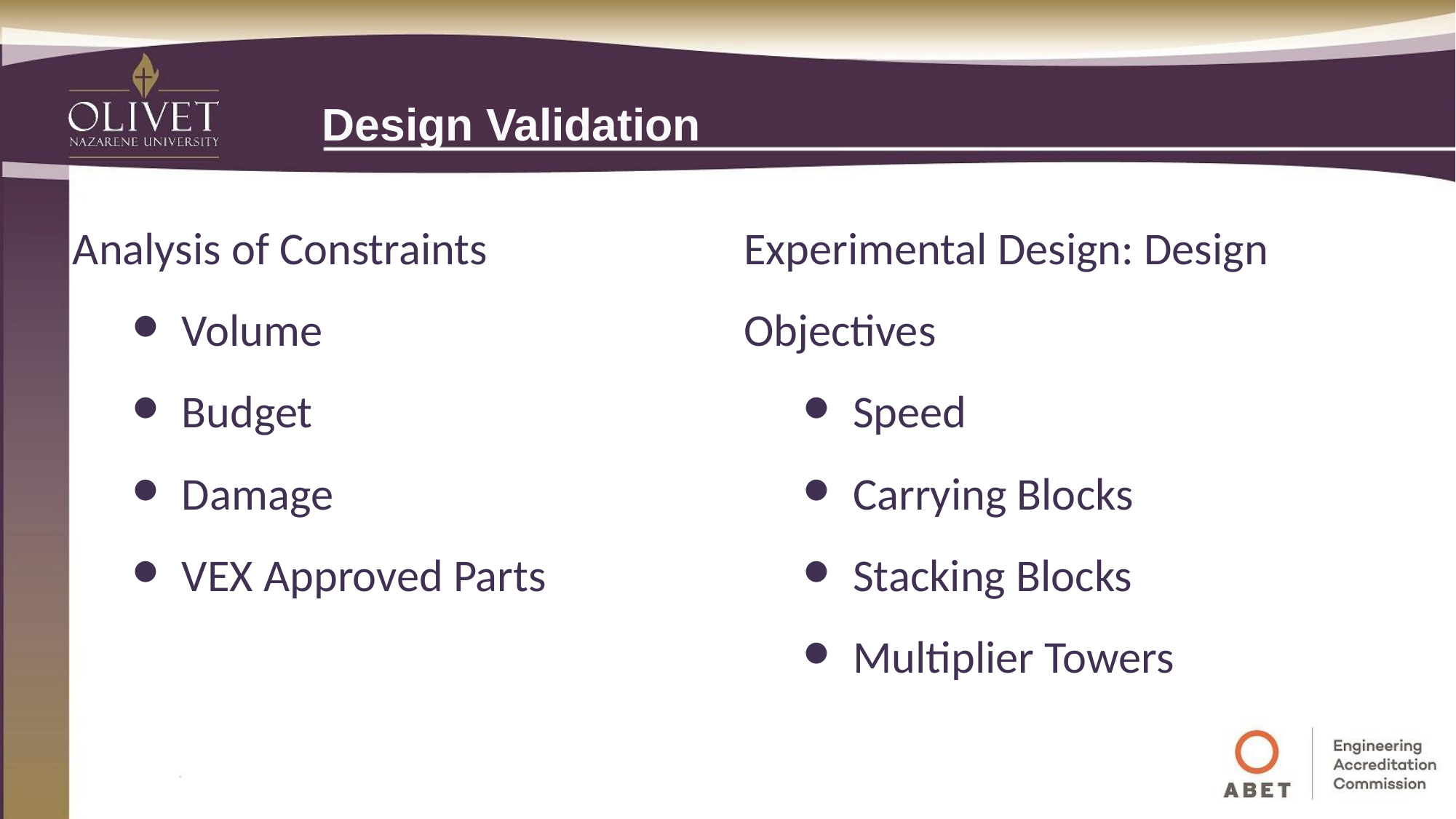

# Design Validation
Experimental Design: Design Objectives
Speed
Carrying Blocks
Stacking Blocks
Multiplier Towers

Analysis of Constraints
Volume
Budget
Damage
VEX Approved Parts